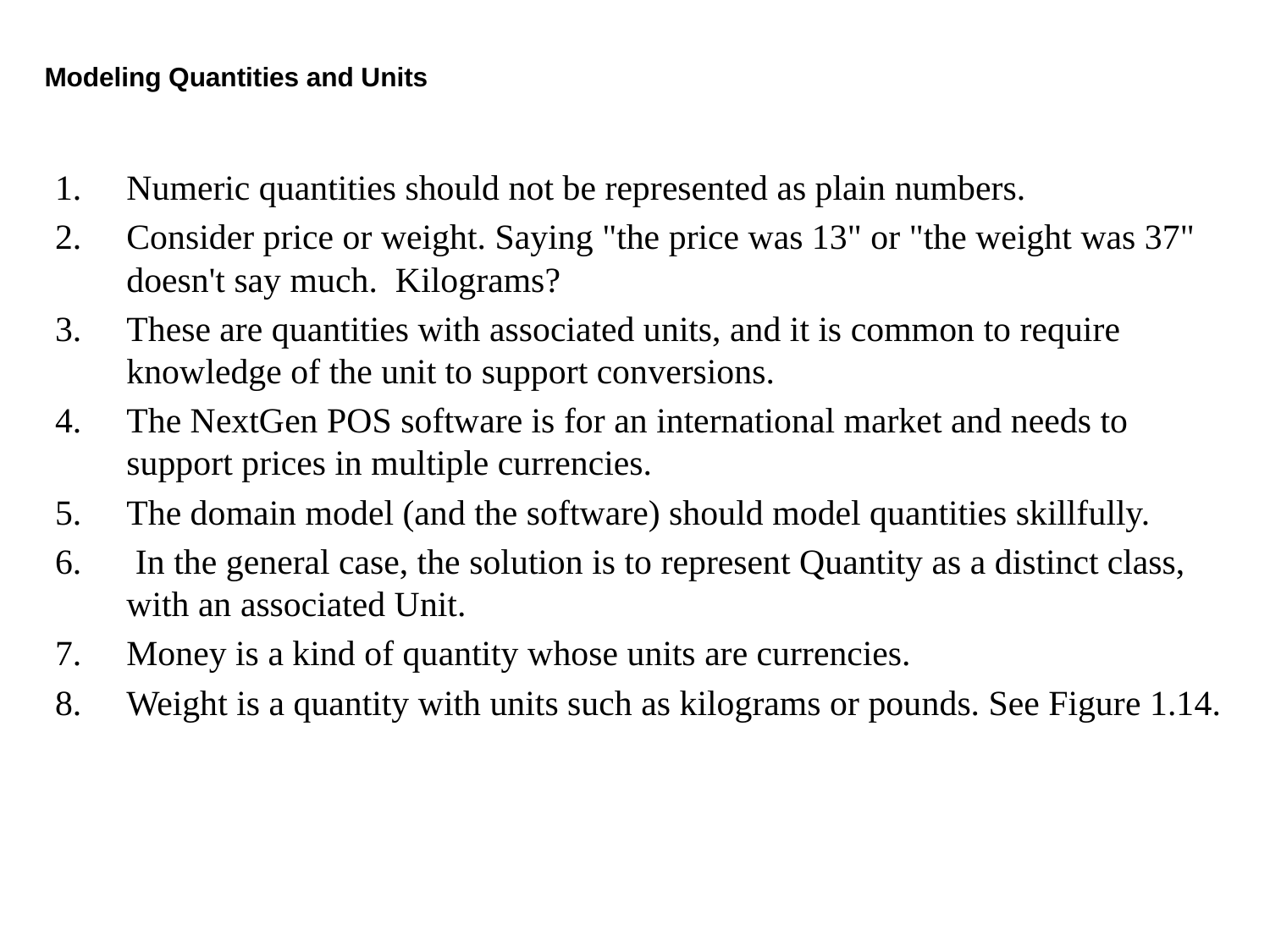

Modeling Quantities and Units
Numeric quantities should not be represented as plain numbers.
Consider price or weight. Saying "the price was 13" or "the weight was 37" doesn't say much.  Kilograms?
These are quantities with associated units, and it is common to require knowledge of the unit to support conversions.
The NextGen POS software is for an international market and needs to support prices in multiple currencies.
The domain model (and the software) should model quantities skillfully.
 In the general case, the solution is to represent Quantity as a distinct class, with an associated Unit.
Money is a kind of quantity whose units are currencies.
Weight is a quantity with units such as kilograms or pounds. See Figure 1.14.